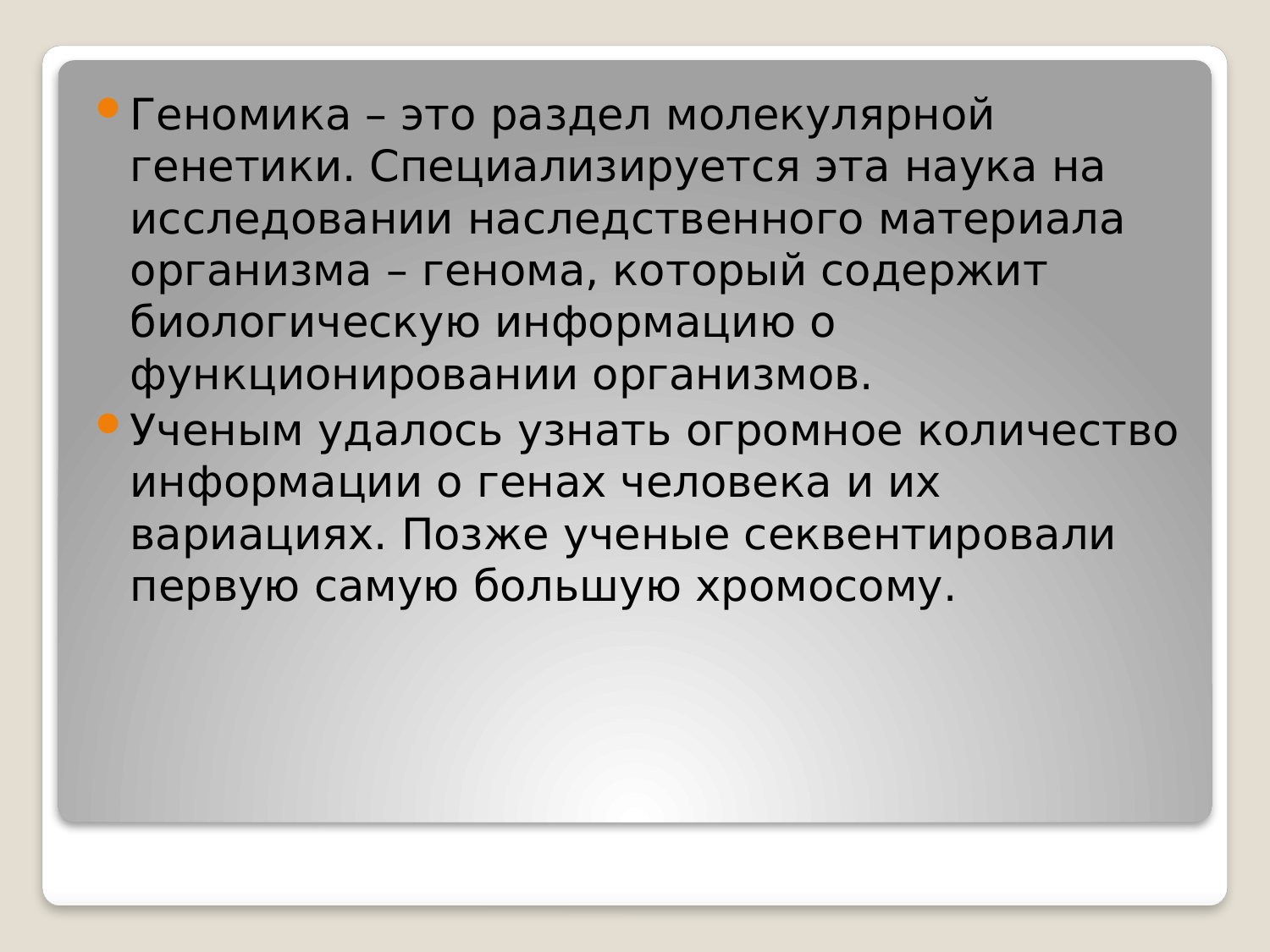

Геномика – это раздел молекулярной генетики. Специализируется эта наука на исследовании наследственного материала организма – генома, который содержит биологическую информацию о функционировании организмов.
Ученым удалось узнать огромное количество информации о генах человека и их вариациях. Позже ученые секвентировали первую самую большую хромосому.
#